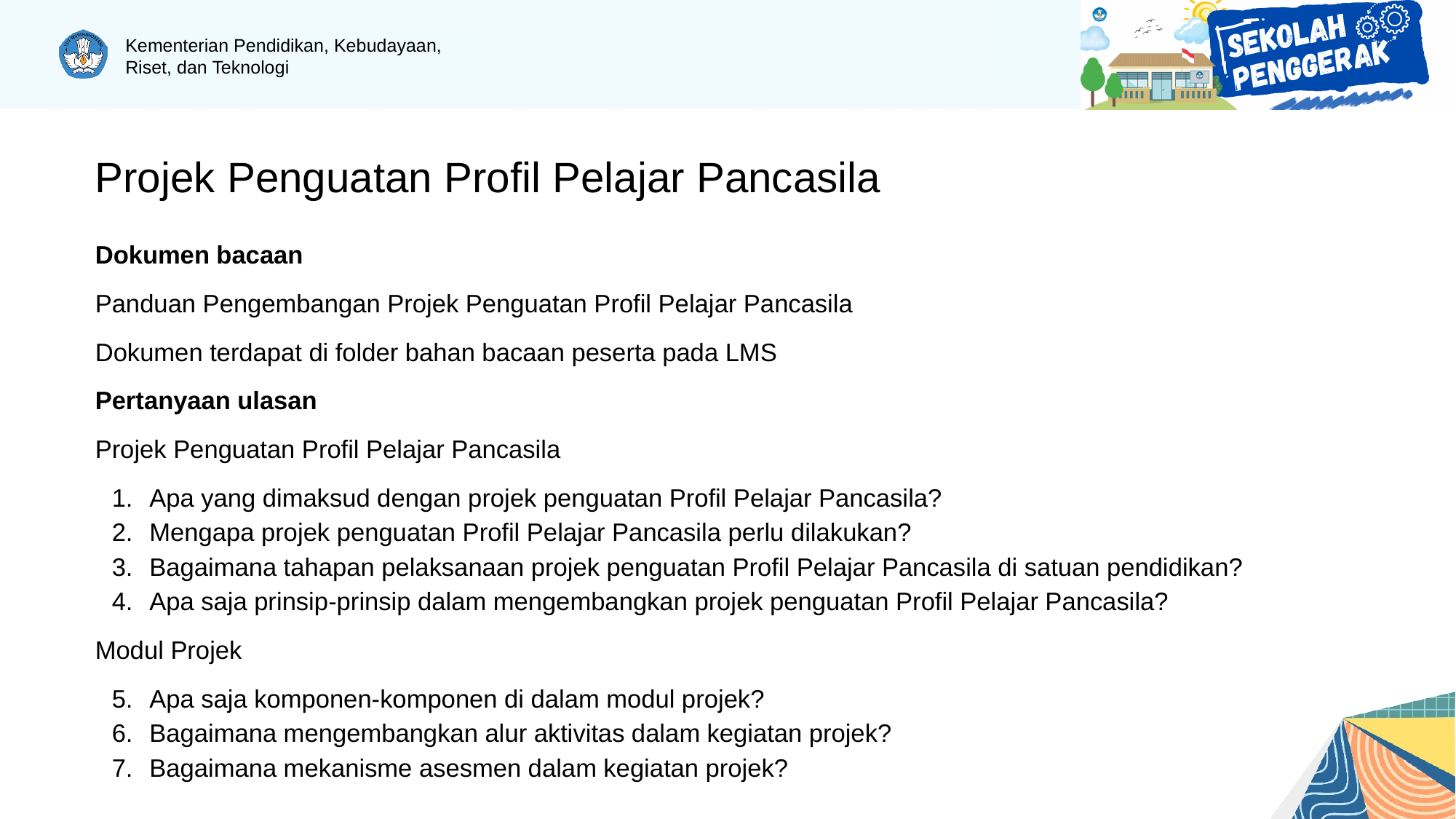

# Projek Penguatan Profil Pelajar Pancasila
Dokumen bacaan
Panduan Pengembangan Projek Penguatan Profil Pelajar Pancasila
Dokumen terdapat di folder bahan bacaan peserta pada LMS
Pertanyaan ulasan
Projek Penguatan Profil Pelajar Pancasila
Apa yang dimaksud dengan projek penguatan Profil Pelajar Pancasila?
Mengapa projek penguatan Profil Pelajar Pancasila perlu dilakukan?
Bagaimana tahapan pelaksanaan projek penguatan Profil Pelajar Pancasila di satuan pendidikan?
Apa saja prinsip-prinsip dalam mengembangkan projek penguatan Profil Pelajar Pancasila?
Modul Projek
Apa saja komponen-komponen di dalam modul projek?
Bagaimana mengembangkan alur aktivitas dalam kegiatan projek?
Bagaimana mekanisme asesmen dalam kegiatan projek?